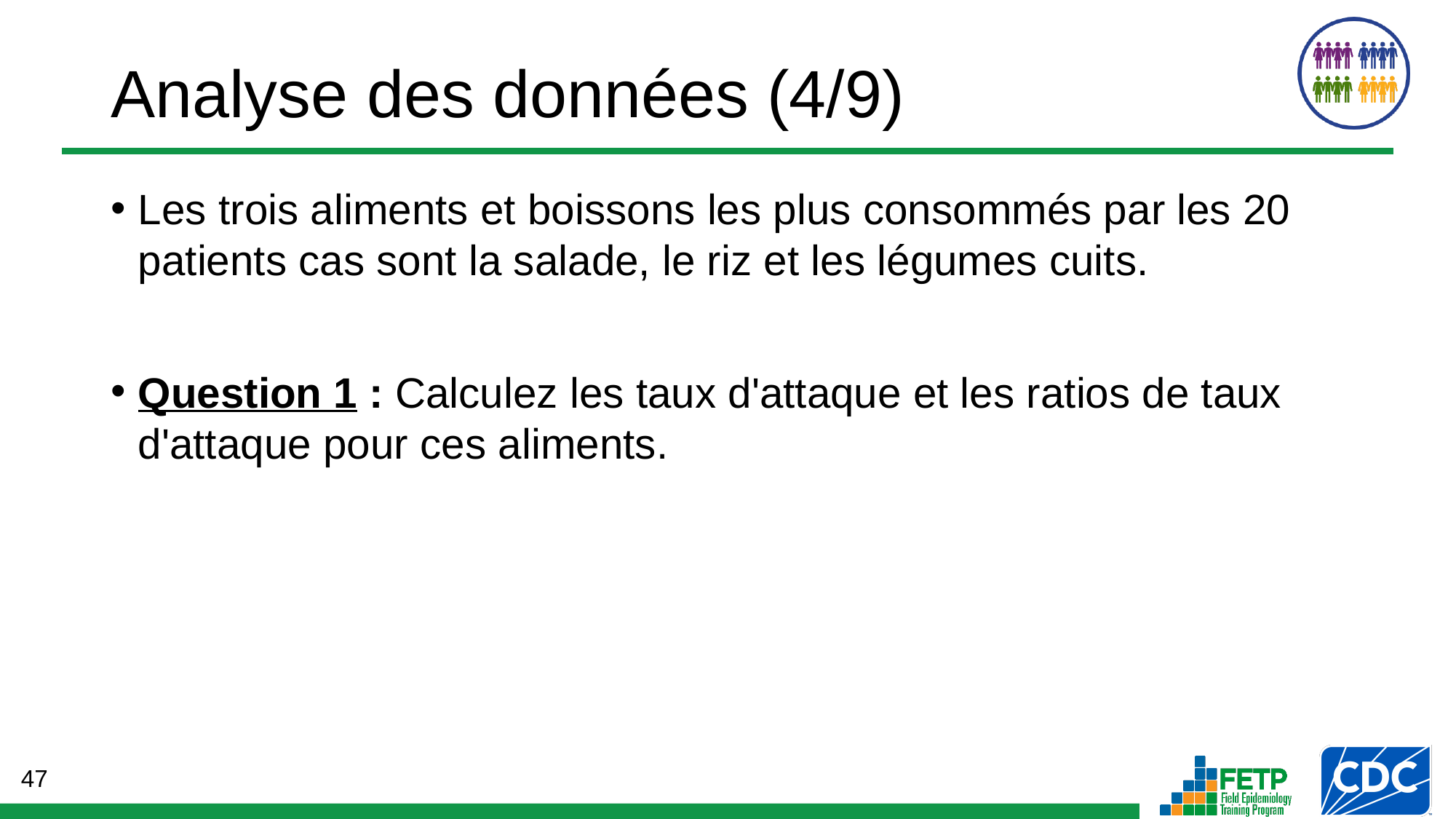

Analyse des données (4/9)
Les trois aliments et boissons les plus consommés par les 20 patients cas sont la salade, le riz et les légumes cuits.

Question 1 : Calculez les taux d'attaque et les ratios de taux d'attaque pour ces aliments.